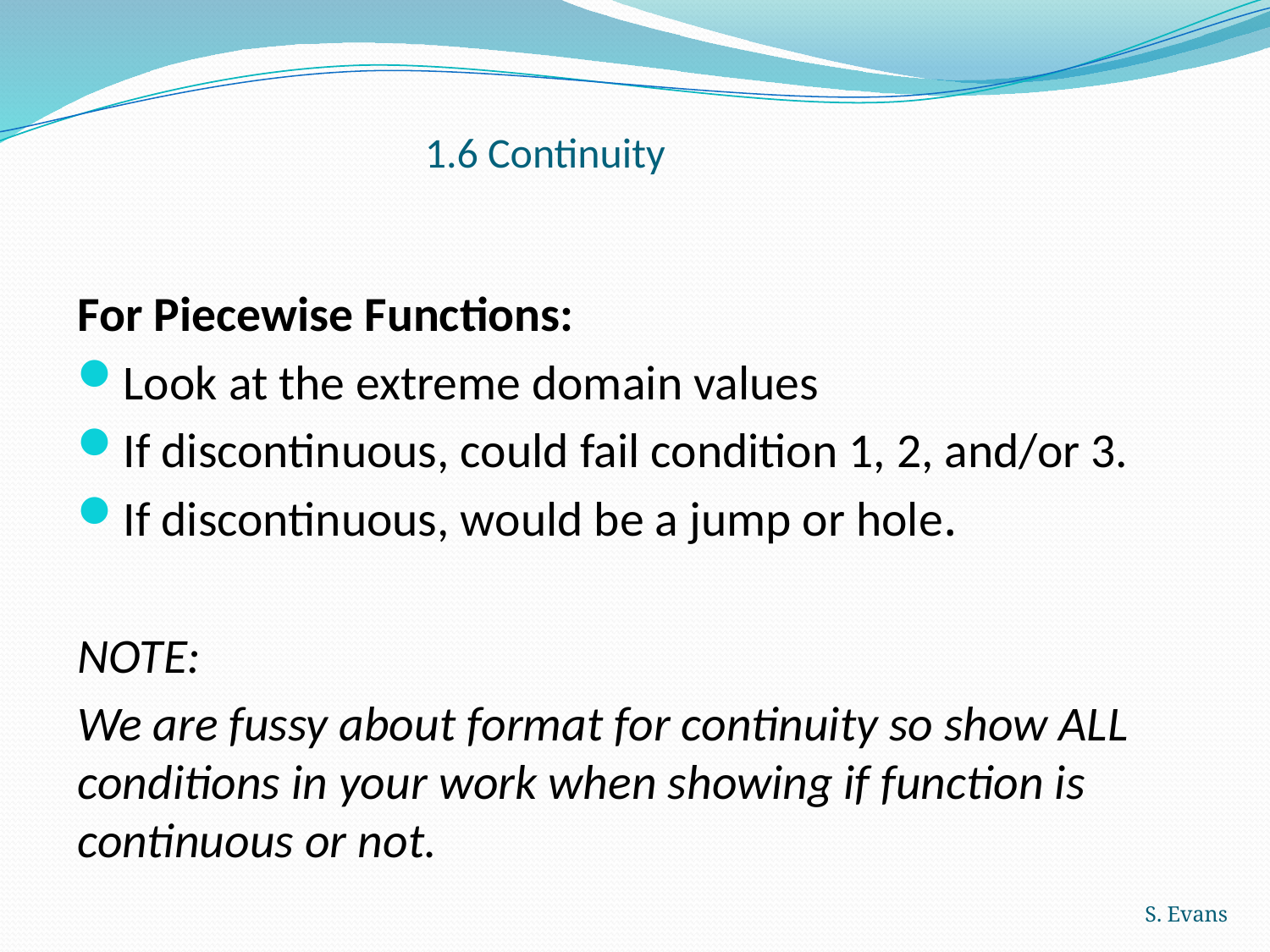

# 1.6 Continuity

For Piecewise Functions:
Look at the extreme domain values
If discontinuous, could fail condition 1, 2, and/or 3.
If discontinuous, would be a jump or hole.

NOTE:
We are fussy about format for continuity so show ALL conditions in your work when showing if function is continuous or not.
S. Evans